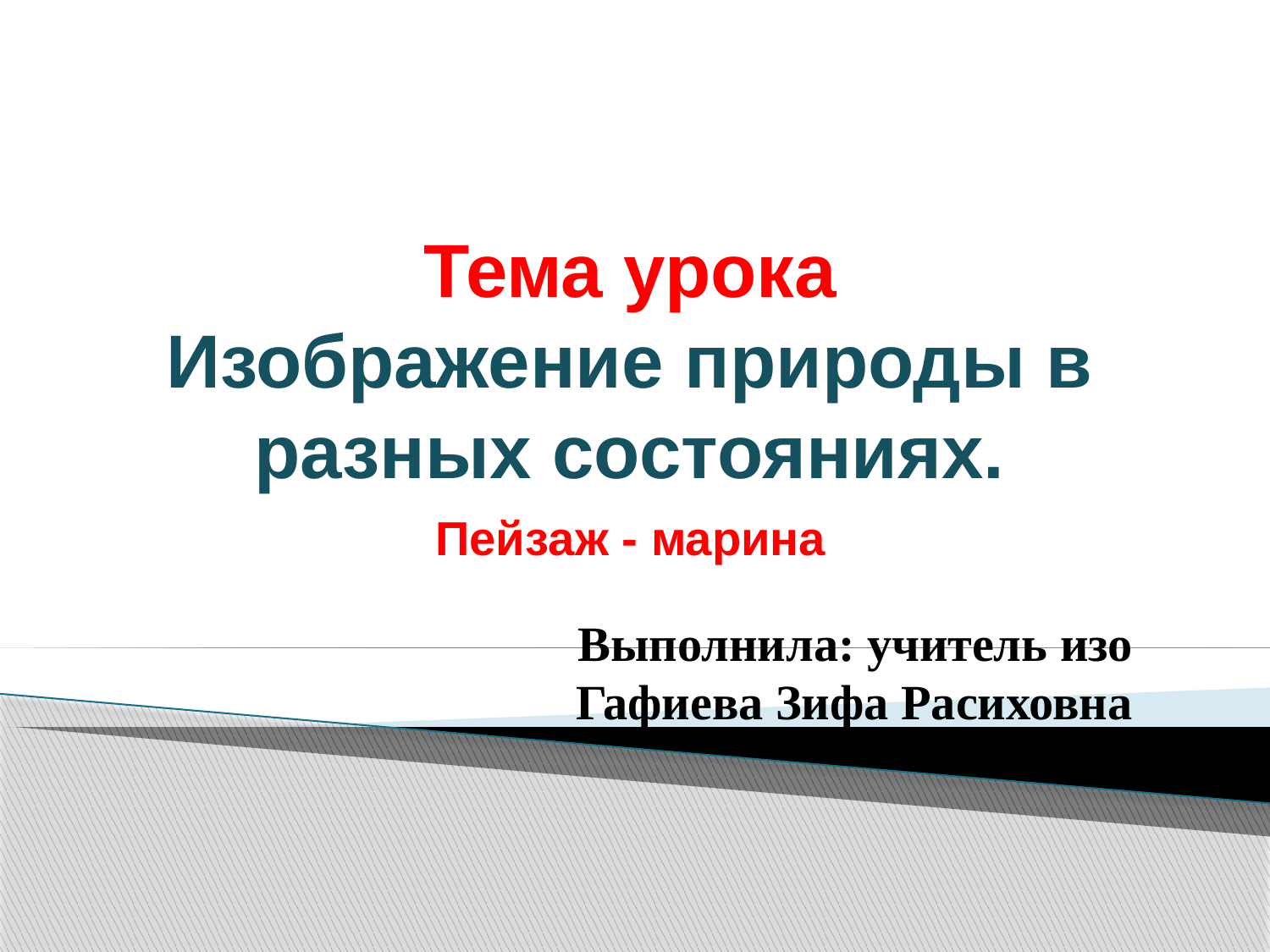

# Тема урока Изображение природы в разных состояниях.
Пейзаж - марина
Выполнила: учитель изо Гафиева Зифа Расиховна